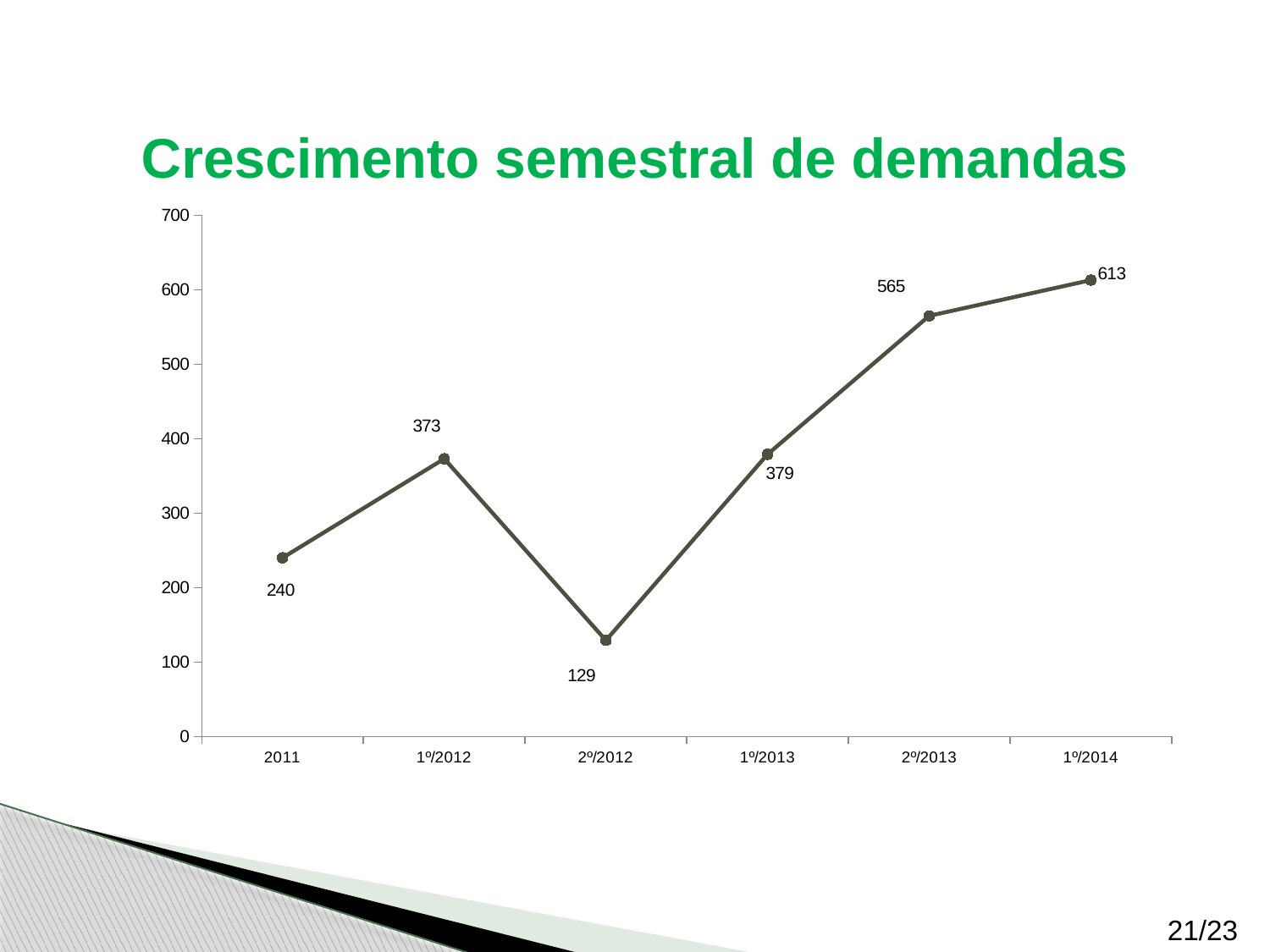

# Crescimento semestral de demandas

### Chart

| Category | Colunas2 |
|---|---|
| 2011 | 240.0 |
| 1º/2012 | 373.0 |
| 2º/2012 | 129.0 |
| 1º/2013 | 379.0 |
| 2º/2013 | 565.0 |
| 1º/2014 | 613.0 |
21/23